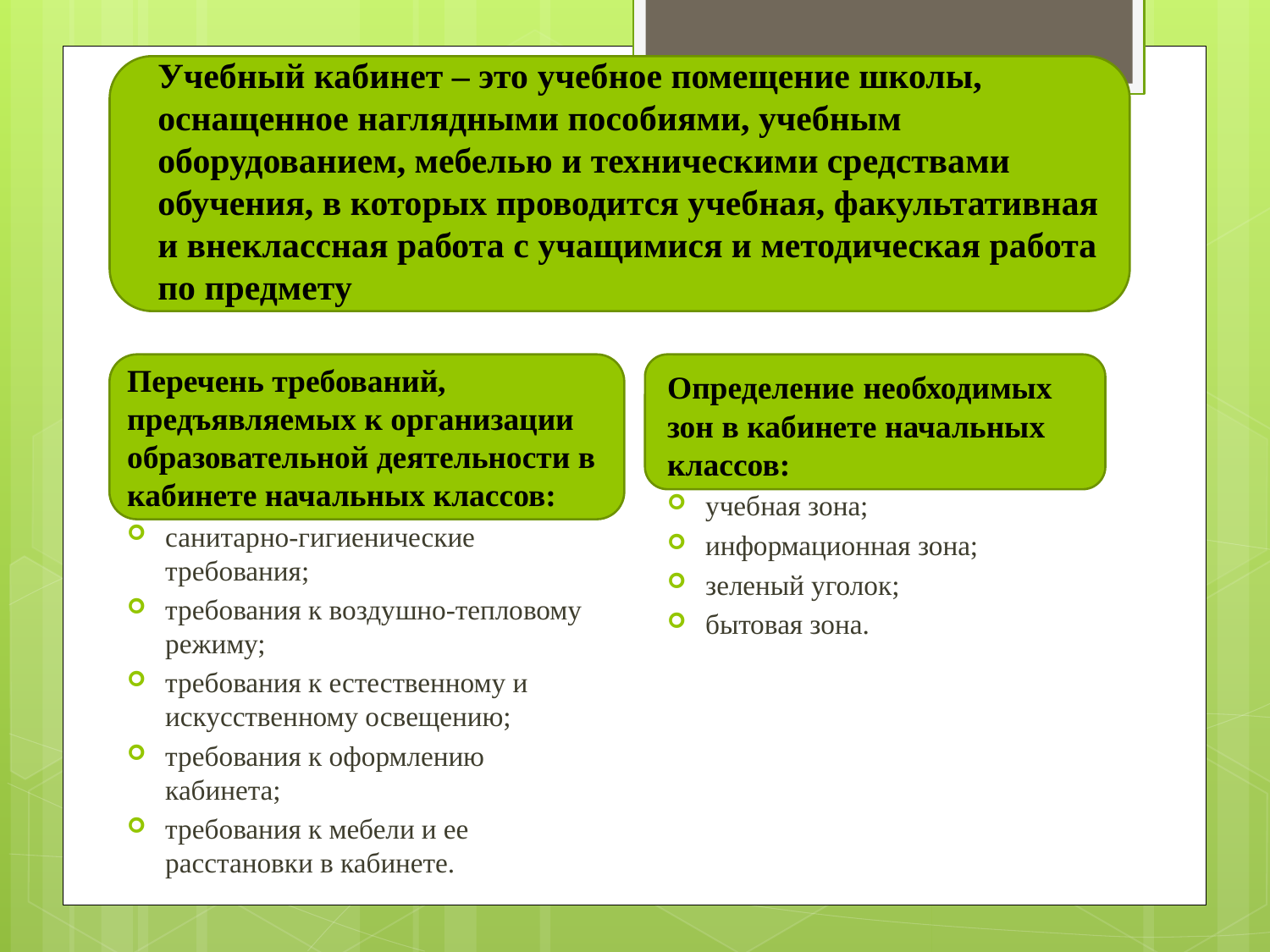

# Учебный кабинет – это учебное помещение школы, оснащенное наглядными пособиями, учебным оборудованием, мебелью и техническими средствами обучения, в которых проводится учебная, факультативная и внеклассная работа с учащимися и методическая работа по предмету
Перечень требований, предъявляемых к организации образовательной деятельности в кабинете начальных классов:
санитарно-гигиенические требования;
требования к воздушно-тепловому режиму;
требования к естественному и искусственному освещению;
требования к оформлению кабинета;
требования к мебели и ее расстановки в кабинете.

Определение необходимых зон в кабинете начальных классов:
учебная зона;
информационная зона;
зеленый уголок;
бытовая зона.